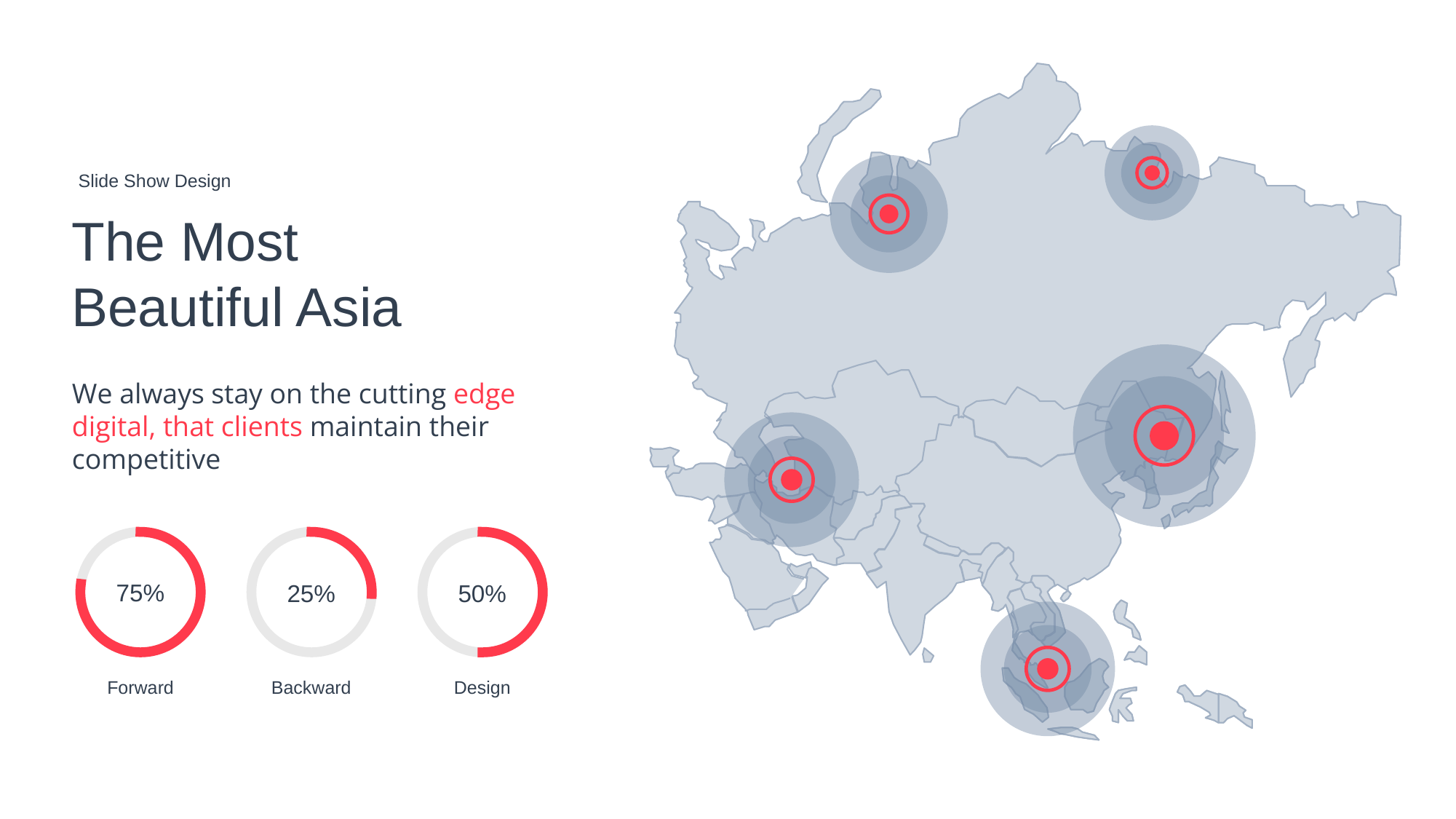

Slide Show Design
The Most Beautiful Asia

We always stay on the cutting edge digital, that clients maintain their competitive

75%
Forward

25%
Backward

50%
Design